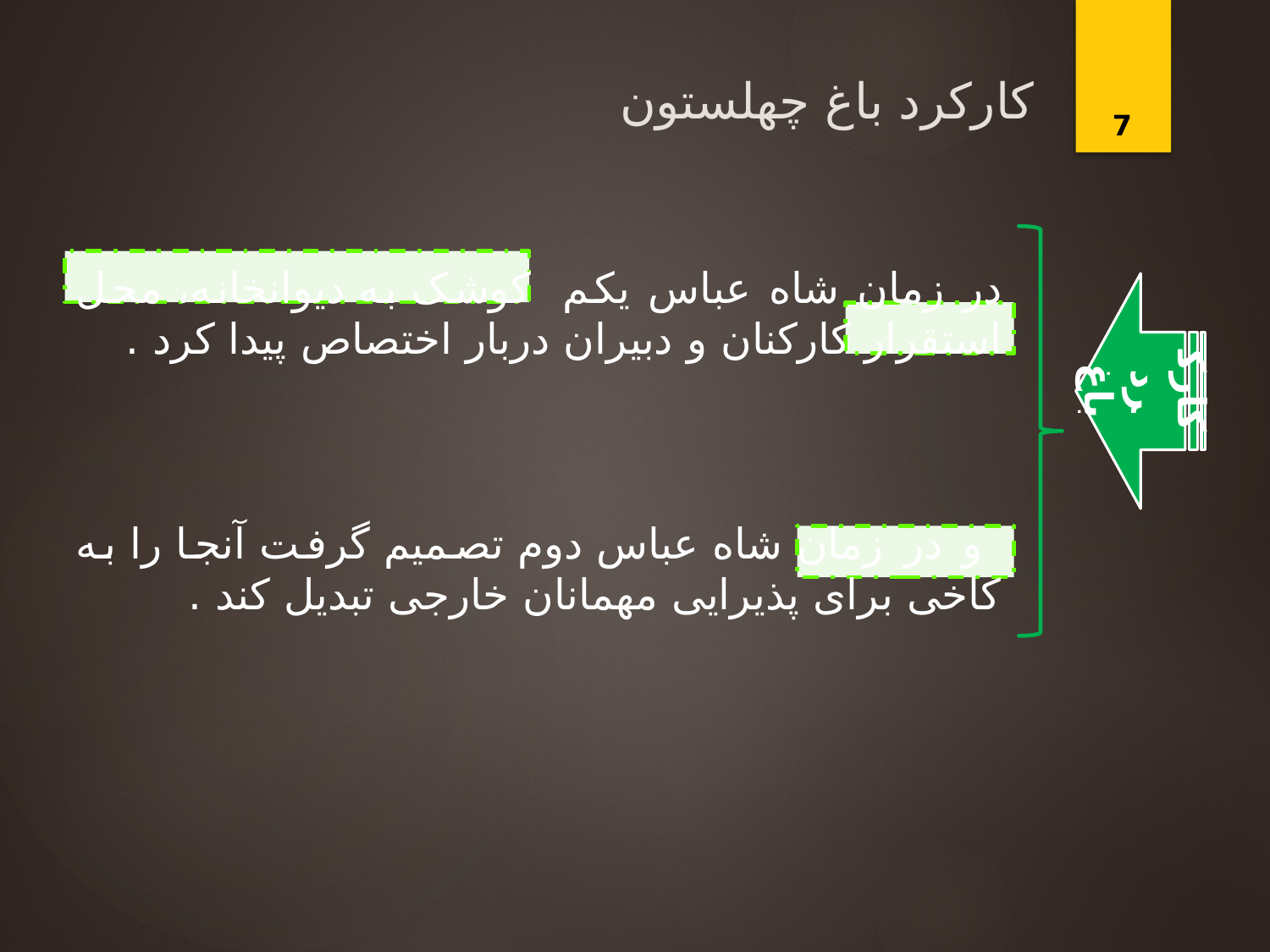

7
# کارکرد باغ چهلستون

در زمان شاه عباس یکم  کوشک به دیوانخانه، محل استقرار کارکنان و دبیران دربار اختصاص پیدا کرد .

 و در زمان شاه عباس دوم تصمیم گرفت آنجا را به کاخی برای پذیرایی مهمانان خارجی تبدیل کند .

کارکرد باغ